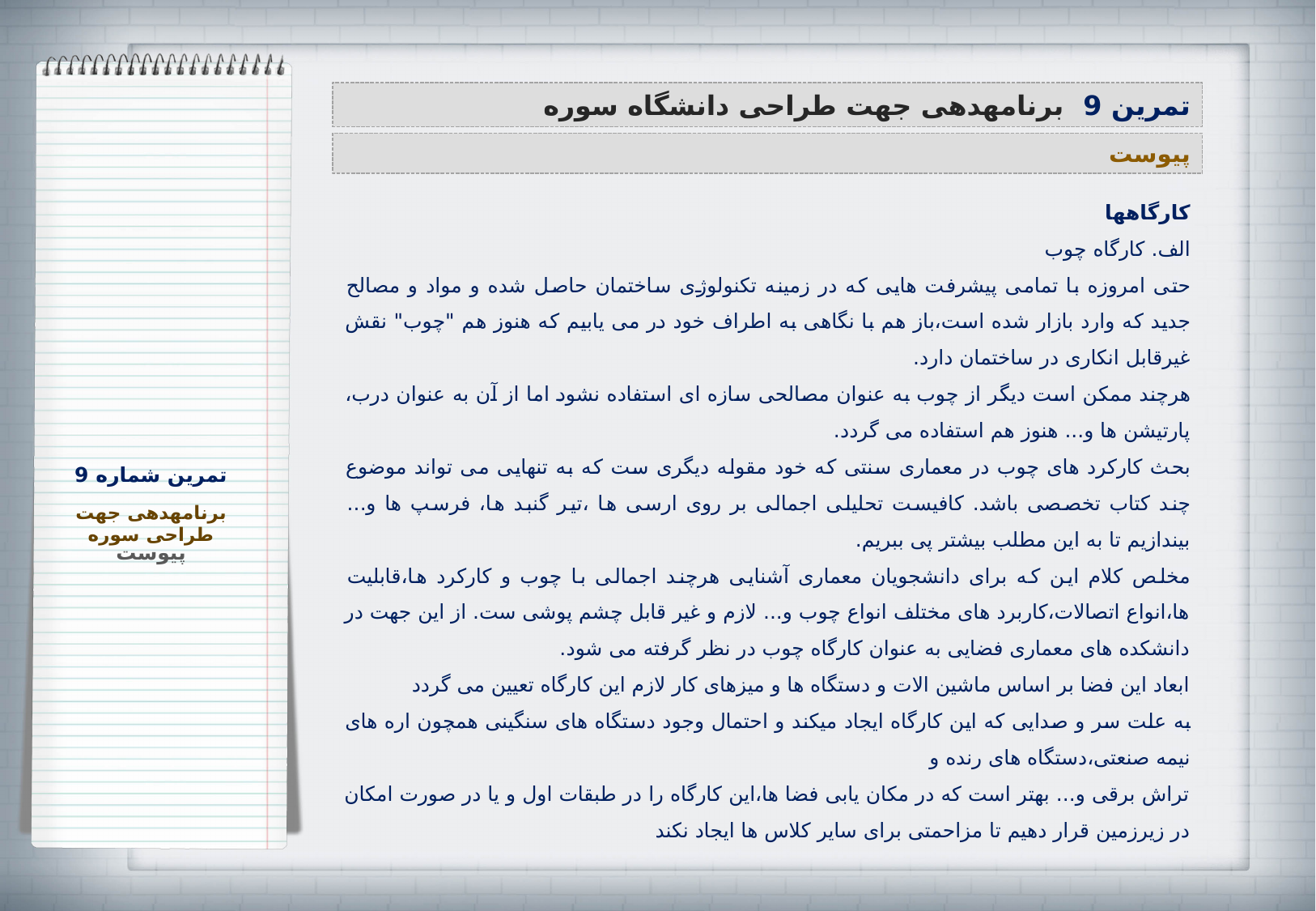

تمرین 9  برنامه‏دهی جهت طراحی دانشگاه سوره
پیوست
کارگاه‏ها
الف. کارگاه چوب
حتی امروزه با تمامی پیشرفت هایی که در زمینه تکنولوژی ساختمان حاصل شده و مواد و مصالح جدید که وارد بازار شده است،باز هم با نگاهی به اطراف خود در می یابیم که هنوز هم "چوب" نقش غیرقابل انکاری در ساختمان دارد.
هرچند ممکن است دیگر از چوب به عنوان مصالحی سازه ای استفاده نشود اما از آن به عنوان درب، پارتیشن ها و... هنوز هم استفاده می گردد.
بحث کارکرد های چوب در معماری سنتی که خود مقوله دیگری ست که به تنهایی می تواند موضوع چند کتاب تخصصی باشد. کافیست تحلیلی اجمالی بر روی ارسی ها ،تیر گنبد ها، فرسپ ها و... بیندازیم تا به این مطلب بیشتر پی ببریم.
مخلص کلام این که برای دانشجویان معماری آشنایی هرچند اجمالی با چوب و کارکرد ها،قابلیت ها،انواع اتصالات،کاربرد های مختلف انواع چوب و... لازم و غیر قابل چشم پوشی ست. از این جهت در دانشکده های معماری فضایی به عنوان کارگاه چوب در نظر گرفته می شود.
ابعاد این فضا بر اساس ماشین الات و دستگاه ها و میزهای کار لازم این کارگاه تعیین می گردد
به علت سر و صدایی که این کارگاه ایجاد میکند و احتمال وجود دستگاه های سنگینی همچون اره های نیمه صنعتی،دستگاه های رنده و
تراش برقی و... بهتر است که در مکان یابی فضا ها،این کارگاه را در طبقات اول و یا در صورت امکان در زیرزمین قرار دهیم تا مزاحمتی برای سایر کلاس ها ایجاد نکند
تمرین شماره 9
برنامه‏دهی جهت طراحی سوره
پیوست